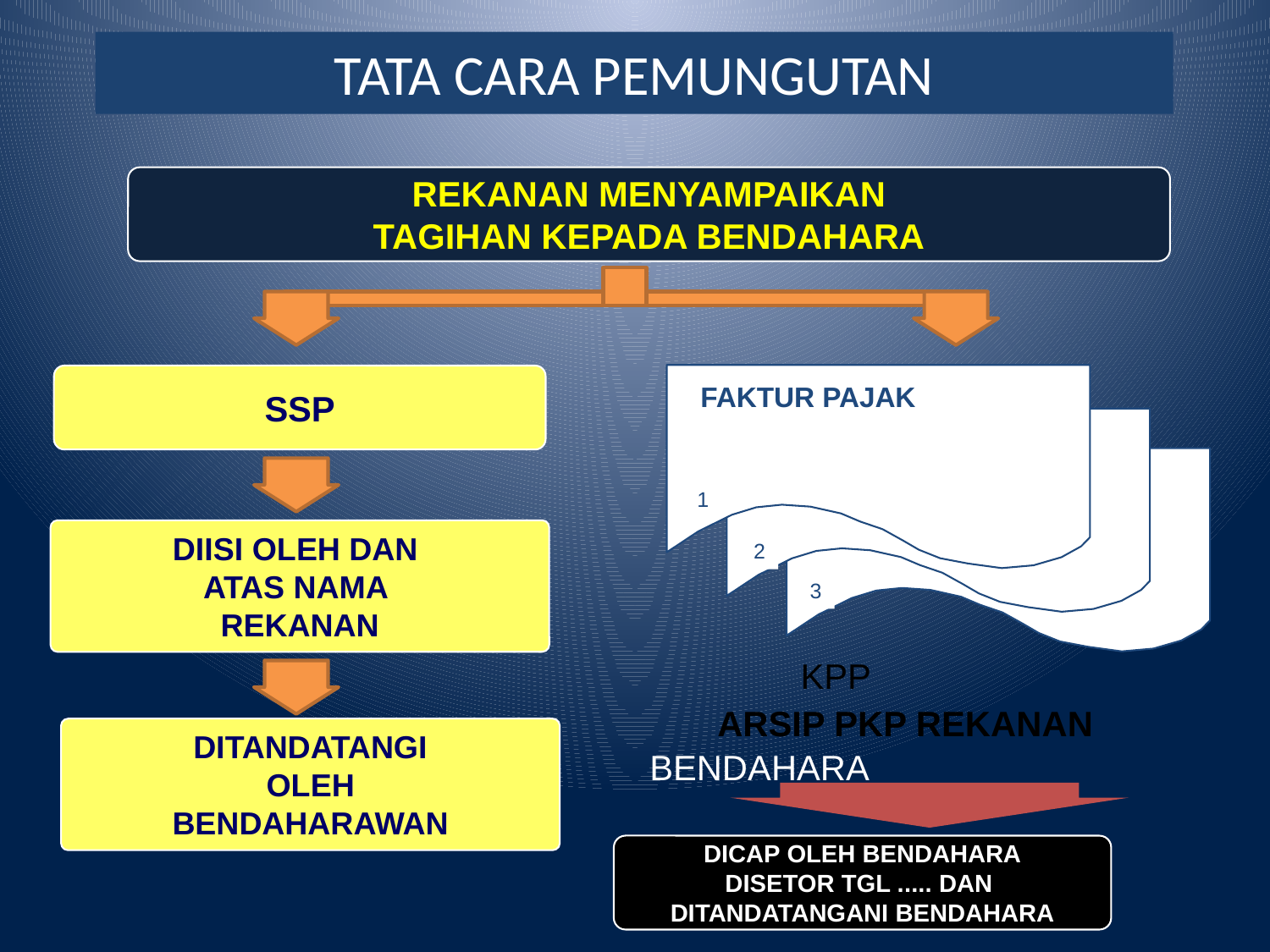

# TATA CARA PEMUNGUTAN
REKANAN MENYAMPAIKAN
TAGIHAN KEPADA BENDAHARA

SSP
FAKTUR PAJAK

1
DIISI OLEH DAN
ATAS NAMA
REKANAN
2
3
KPP

ARSIP PKP REKANAN
DITANDATANGI
OLEH
BENDAHARAWAN
BENDAHARA

DICAP OLEH BENDAHARA
DISETOR TGL ..... DAN
DITANDATANGANI BENDAHARA